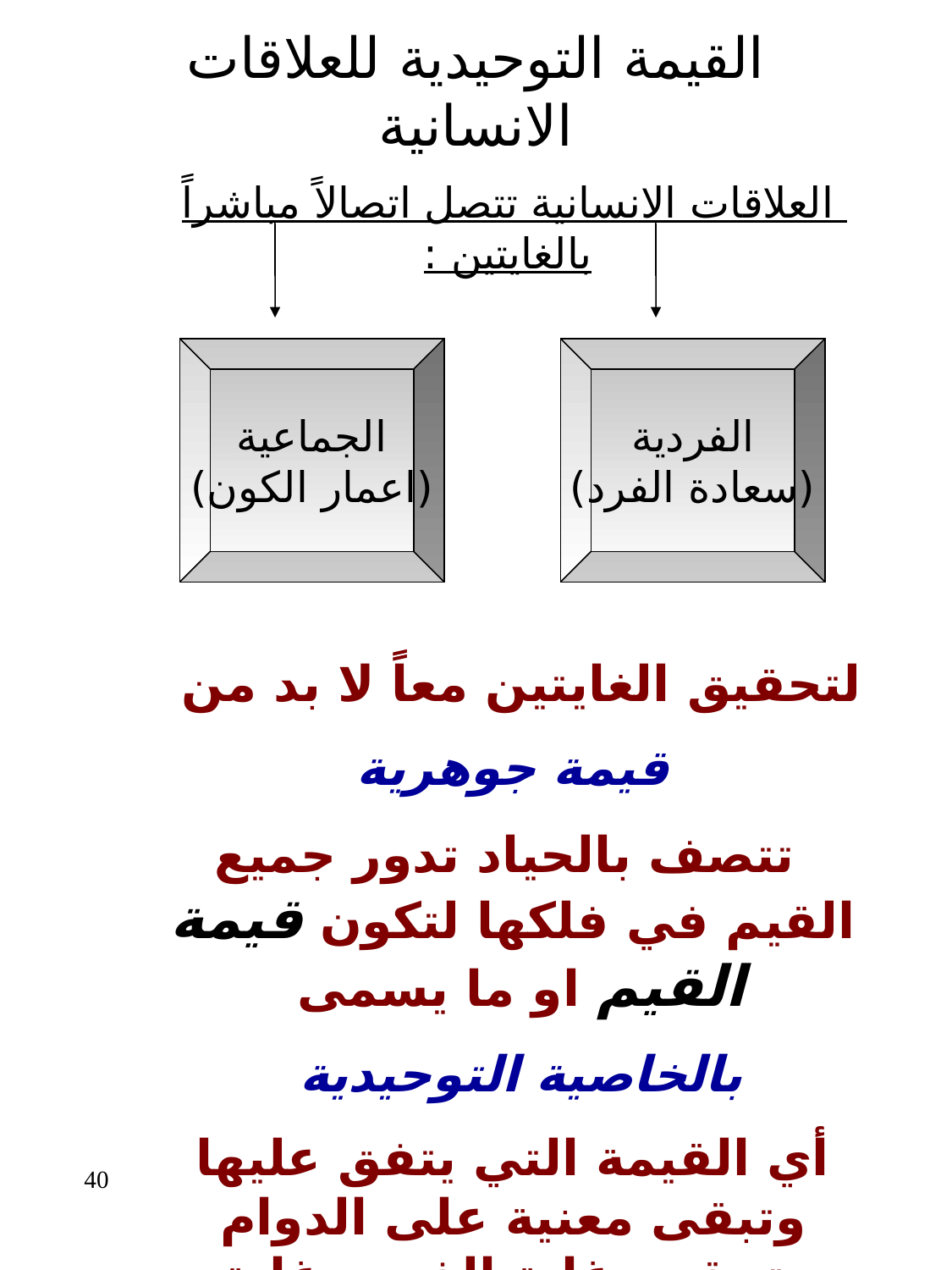

# القيمة التوحيدية للعلاقات الانسانية
العلاقات الانسانية تتصل اتصالاً مباشراً بالغايتين :

الجماعية
(اعمار الكون)
الفردية
(سعادة الفرد)
لتحقيق الغايتين معاً لا بد من
قيمة جوهرية
 تتصف بالحياد تدور جميع القيم في فلكها لتكون قيمة القيم او ما يسمى
بالخاصية التوحيدية
أي القيمة التي يتفق عليها وتبقى معنية على الدوام بتحقيق غاية الفرد وغاية المجتمع معاً
40